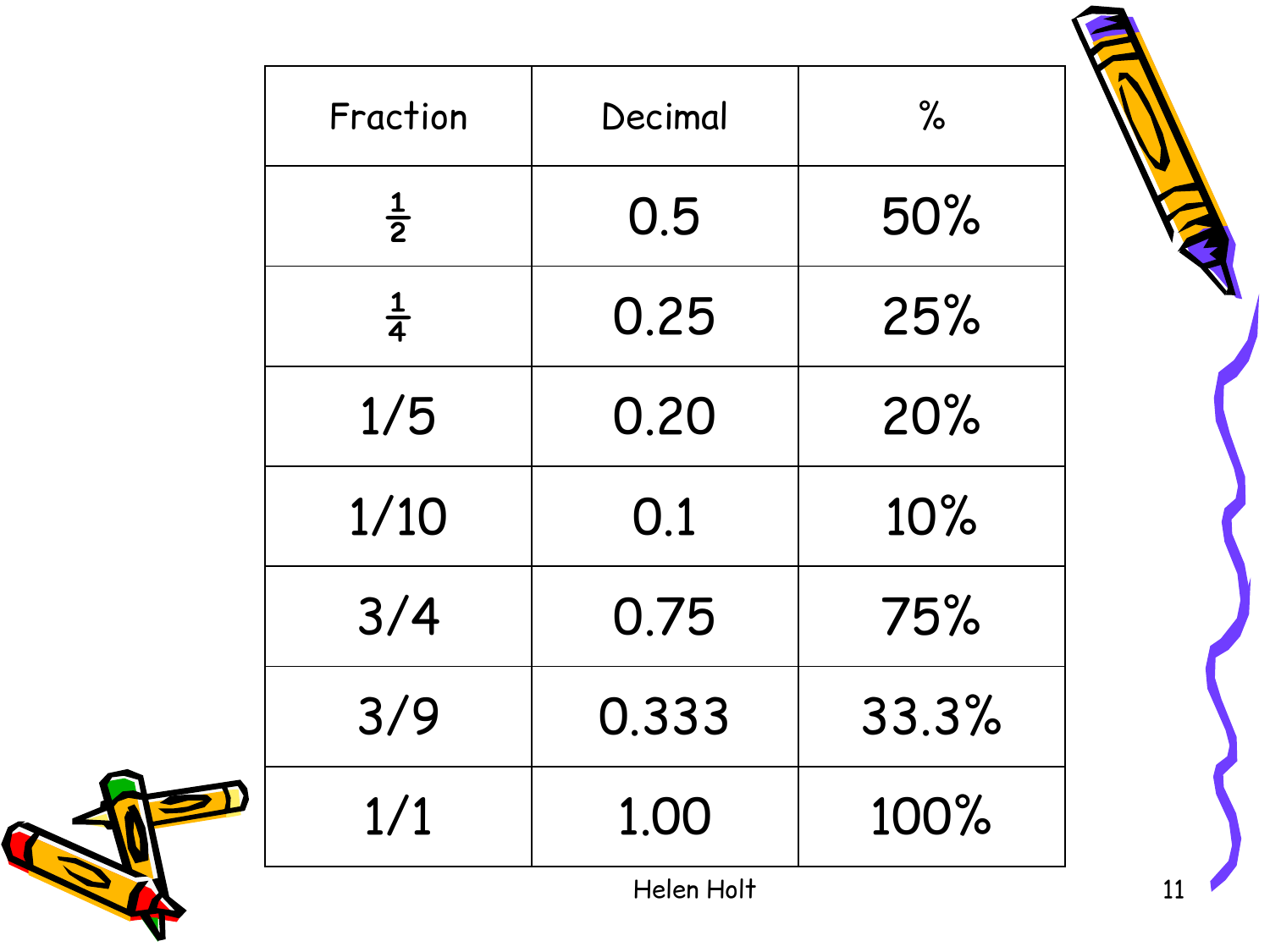

| Fraction | Decimal | % |
| --- | --- | --- |
| ½ | 0.5 | 50% |
| ¼ | 0.25 | 25% |
| 1/5 | 0.20 | 20% |
| 1/10 | 0.1 | 10% |
| 3/4 | 0.75 | 75% |
| 3/9 | 0.333 | 33.3% |
| 1/1 | 1.00 | 100% |
Helen Holt
11